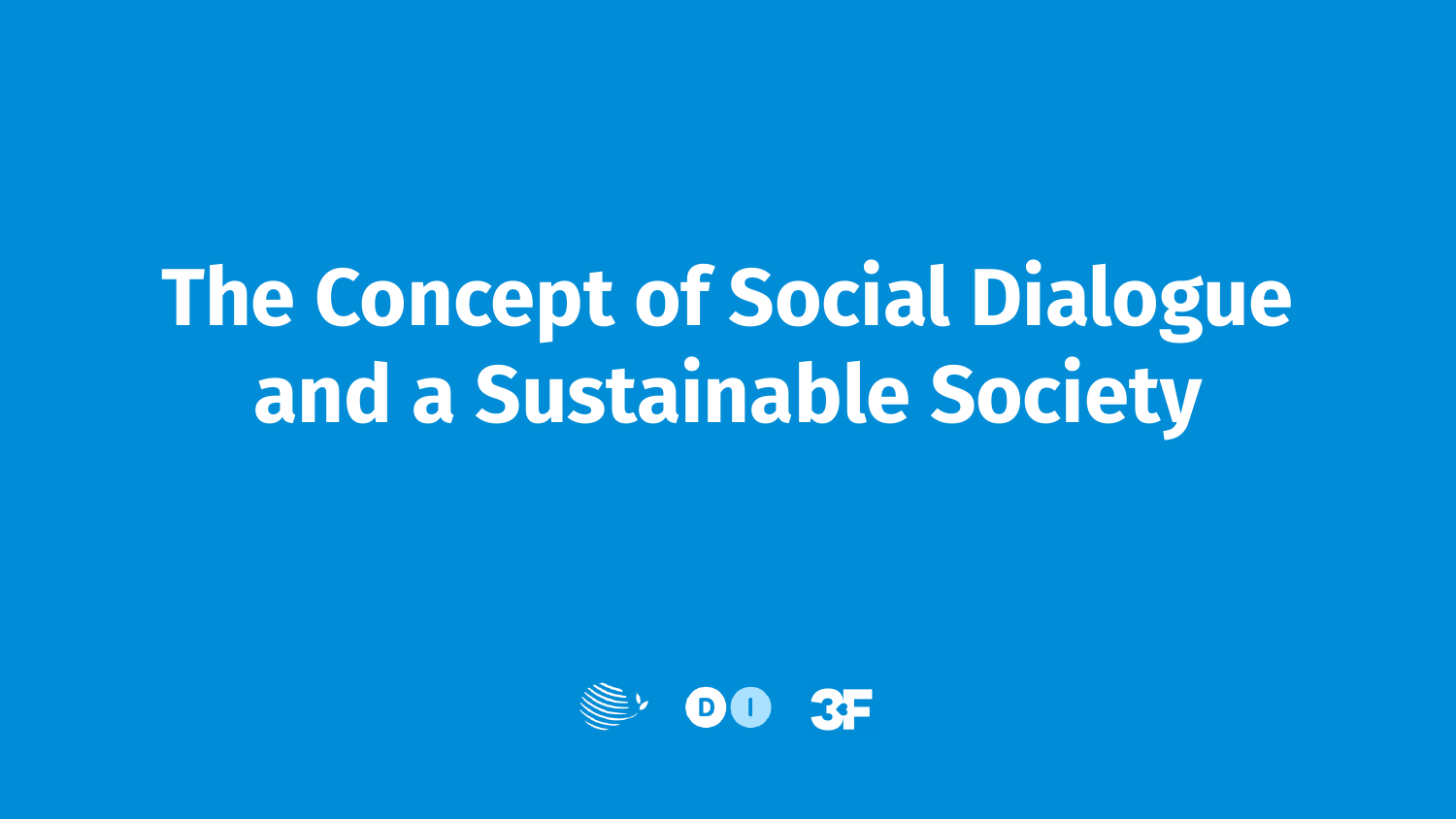

# The Concept of Social Dialogue and a Sustainable Society